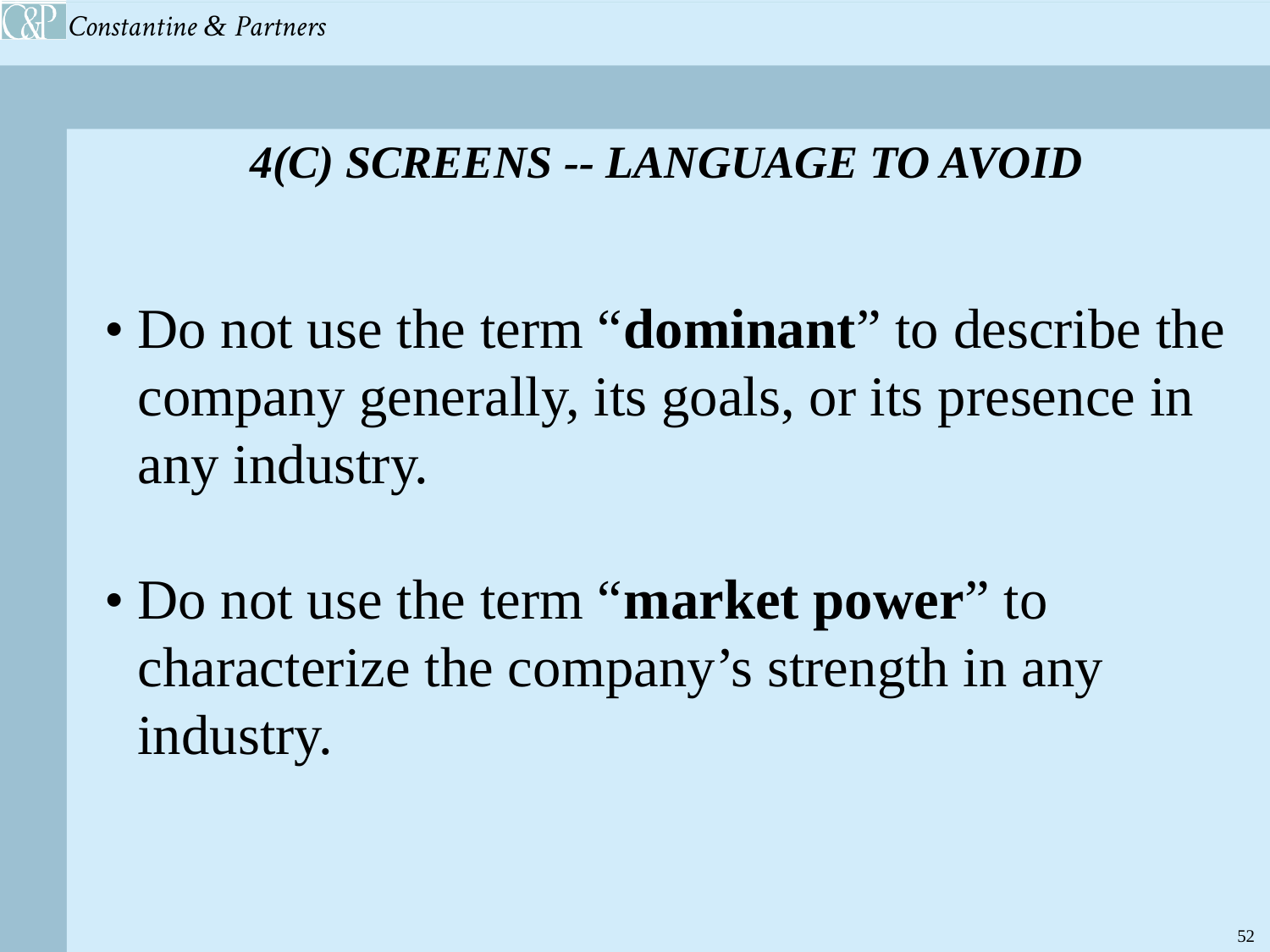

4(C) SCREENS -- LANGUAGE TO AVOID
•	Do not use the term “dominant” to describe the 		company generally, its goals, or its presence in 		any industry.

•	Do not use the term “market power” to 			characterize the company’s strength in any 			industry.